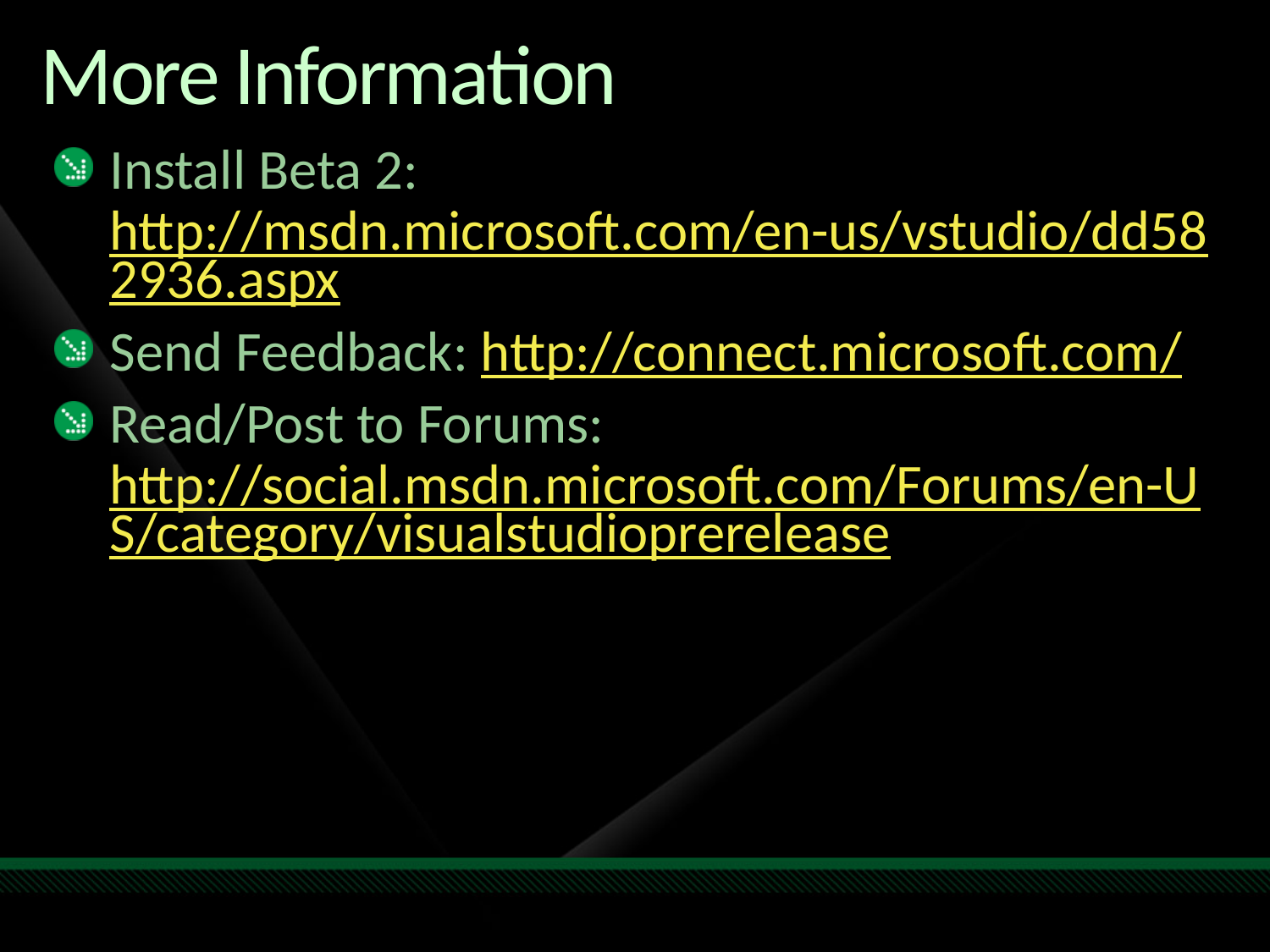

# More Information
Install Beta 2: http://msdn.microsoft.com/en-us/vstudio/dd582936.aspx
Send Feedback: http://connect.microsoft.com/
Read/Post to Forums: http://social.msdn.microsoft.com/Forums/en-US/category/visualstudioprerelease